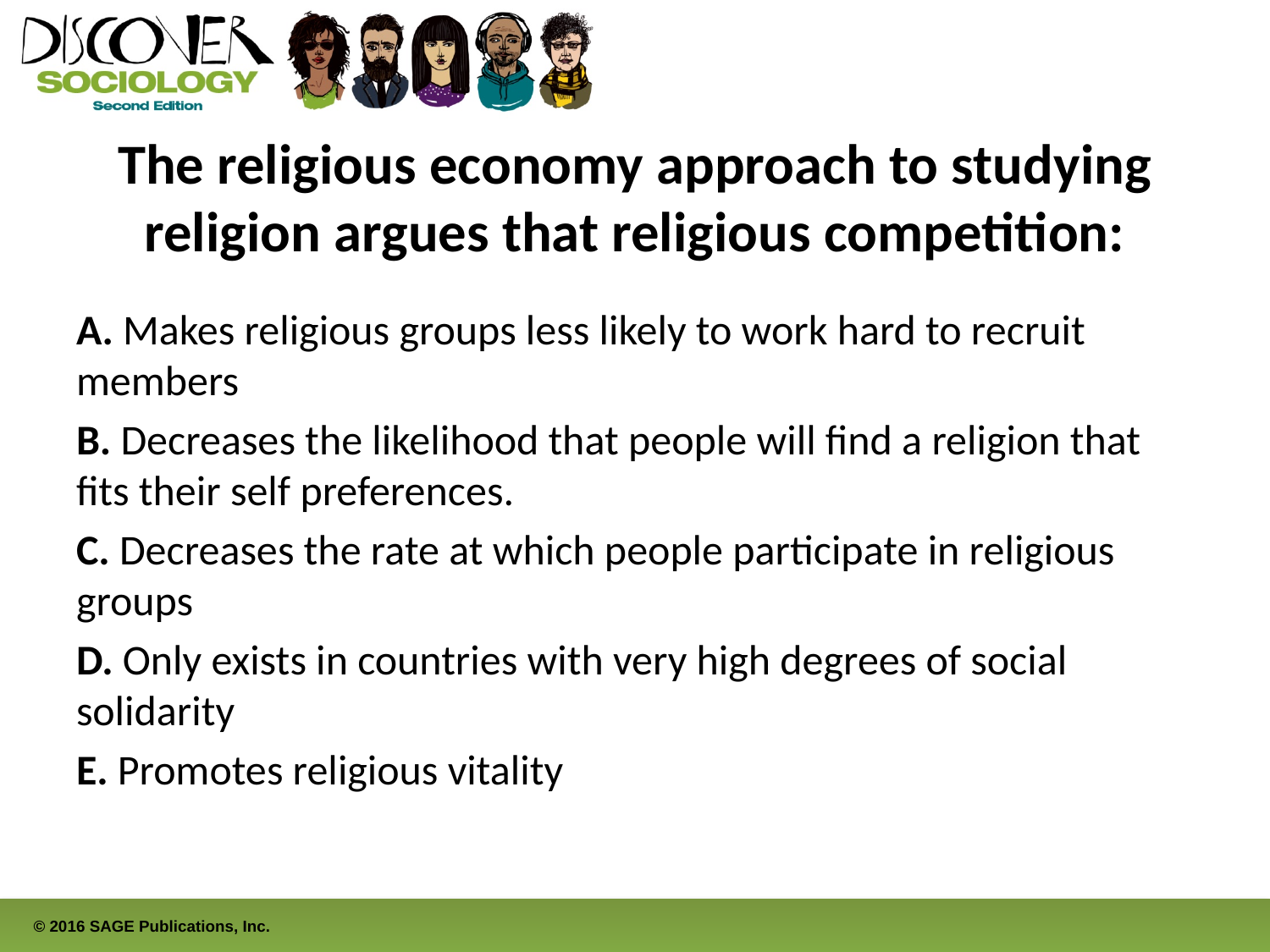

# The religious economy approach to studying religion argues that religious competition:
A. Makes religious groups less likely to work hard to recruit members
B. Decreases the likelihood that people will find a religion that fits their self preferences.
C. Decreases the rate at which people participate in religious groups
D. Only exists in countries with very high degrees of social solidarity
E. Promotes religious vitality